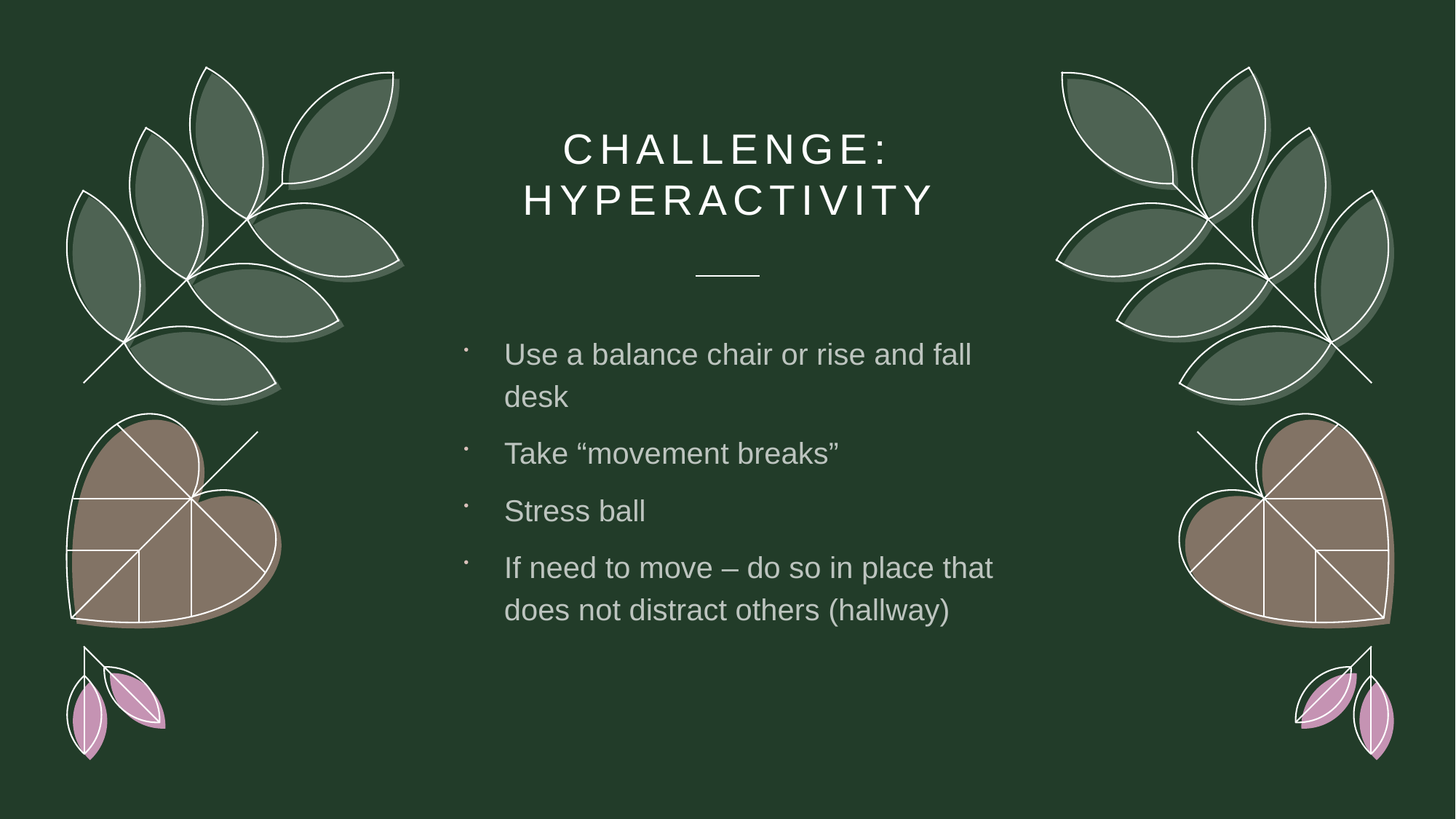

# Challenge: Hyperactivity
Use a balance chair or rise and fall desk
Take “movement breaks”
Stress ball
If need to move – do so in place that does not distract others (hallway)